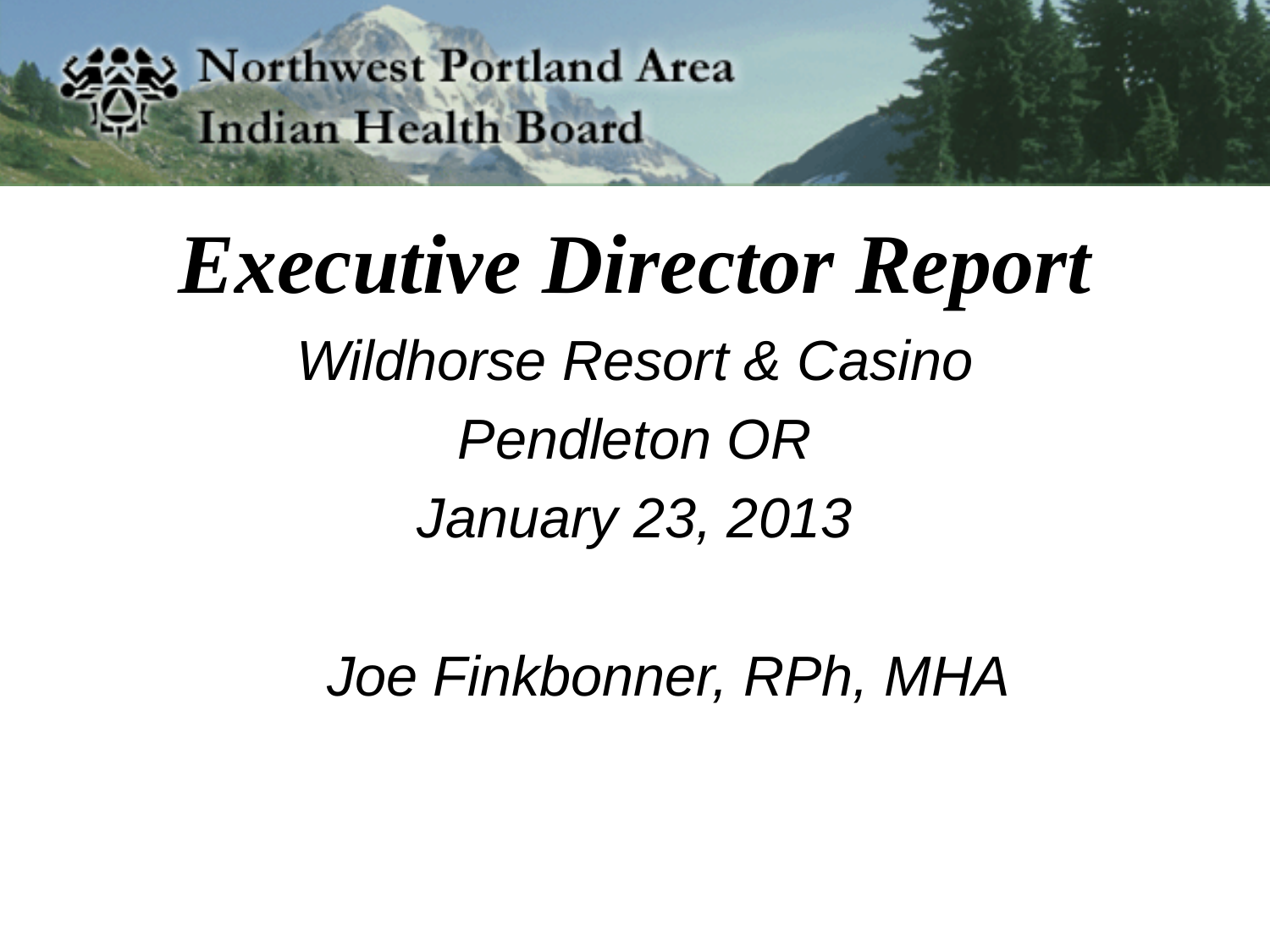

# Executive Director Report
Wildhorse Resort & Casino
Pendleton OR
January 23, 2013

                Joe Finkbonner, RPh, MHA